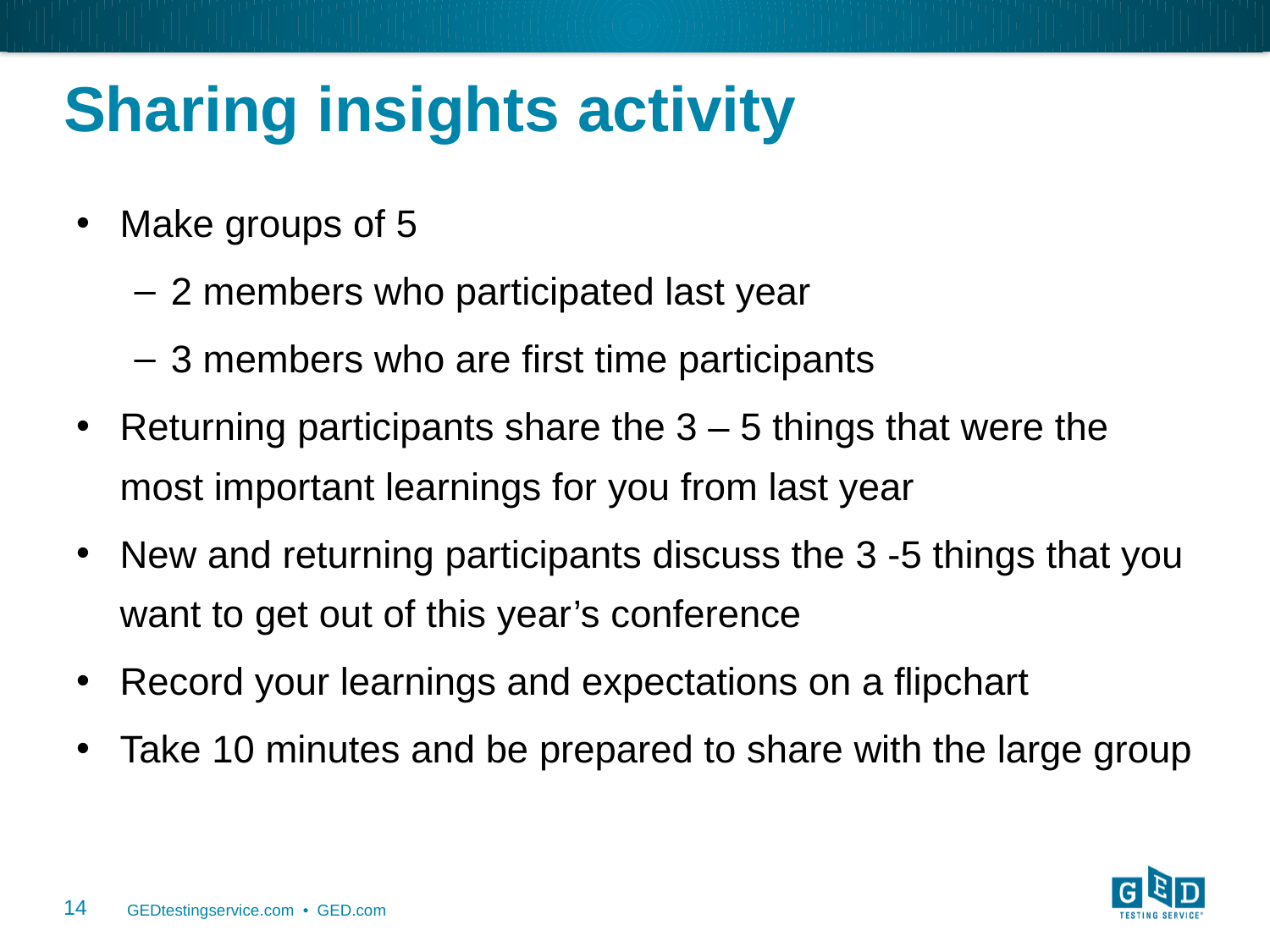

# Sharing insights activity
Make groups of 5
2 members who participated last year
3 members who are first time participants
Returning participants share the 3 – 5 things that were the most important learnings for you from last year
New and returning participants discuss the 3 -5 things that you want to get out of this year’s conference
Record your learnings and expectations on a flipchart
Take 10 minutes and be prepared to share with the large group

14